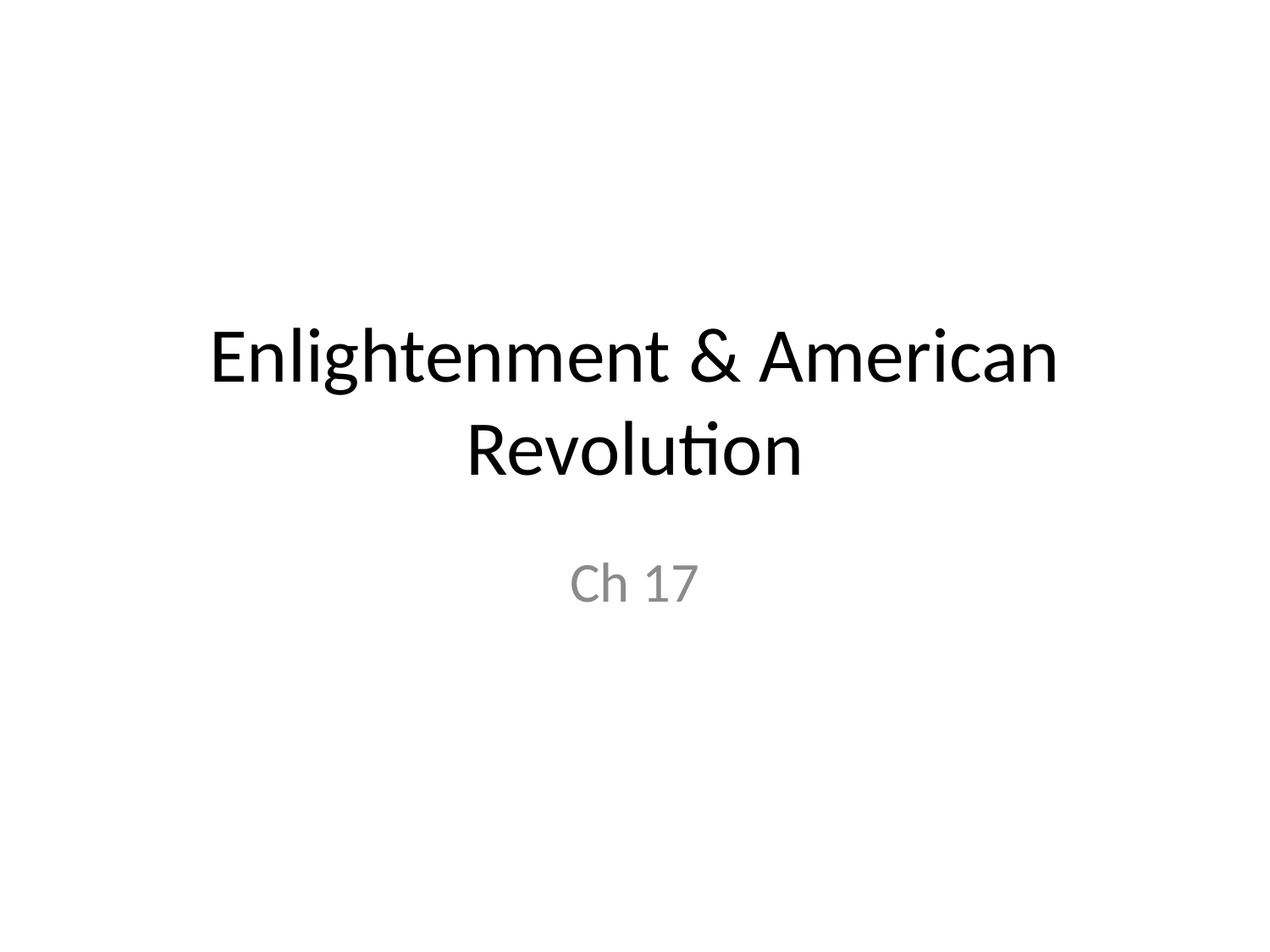

# Enlightenment & American Revolution
Ch 17